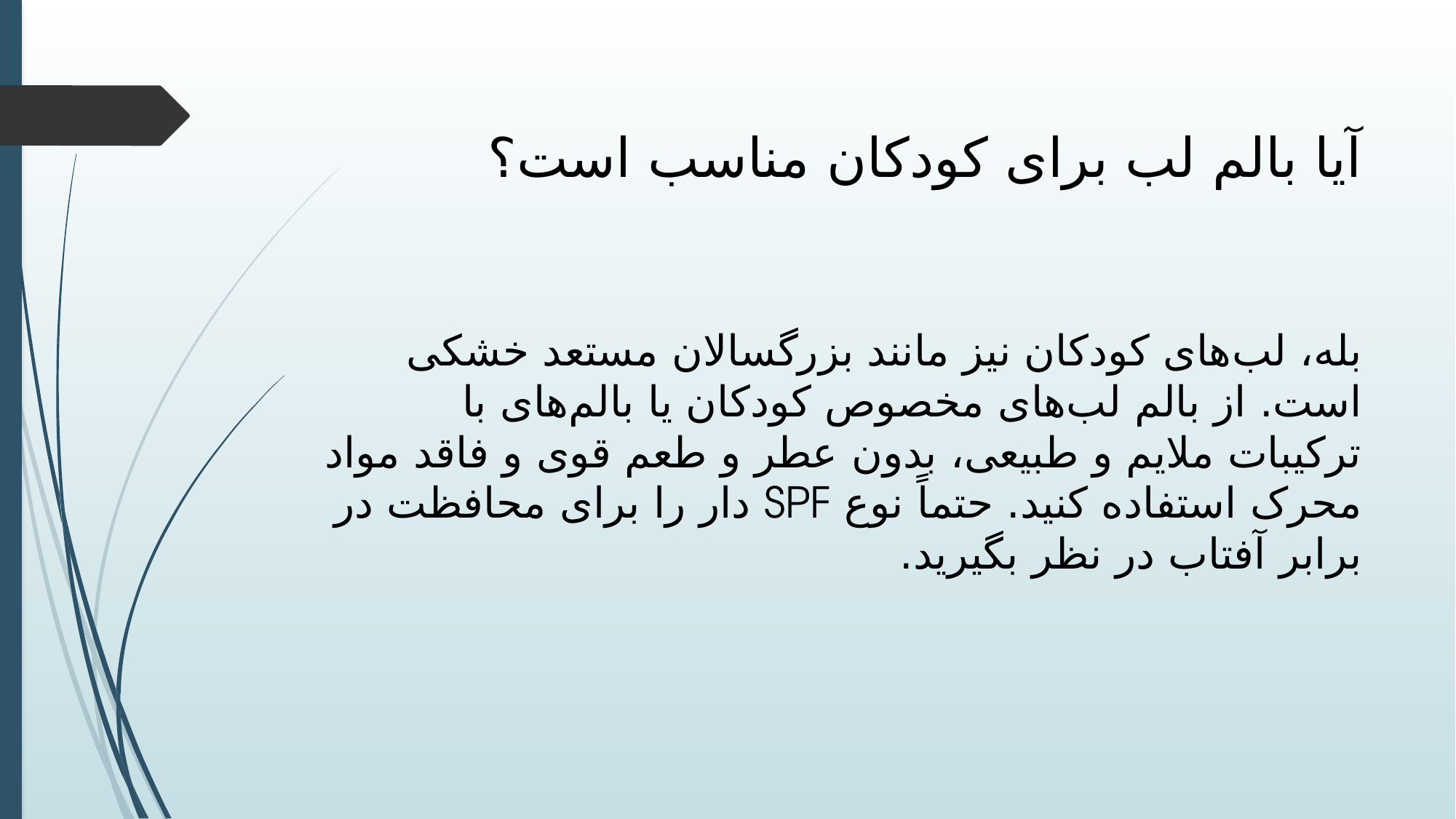

# آیا بالم لب برای کودکان مناسب است؟
بله، لب‌های کودکان نیز مانند بزرگسالان مستعد خشکی است. از بالم لب‌های مخصوص کودکان یا بالم‌های با ترکیبات ملایم و طبیعی، بدون عطر و طعم قوی و فاقد مواد محرک استفاده کنید. حتماً نوع SPF دار را برای محافظت در برابر آفتاب در نظر بگیرید.